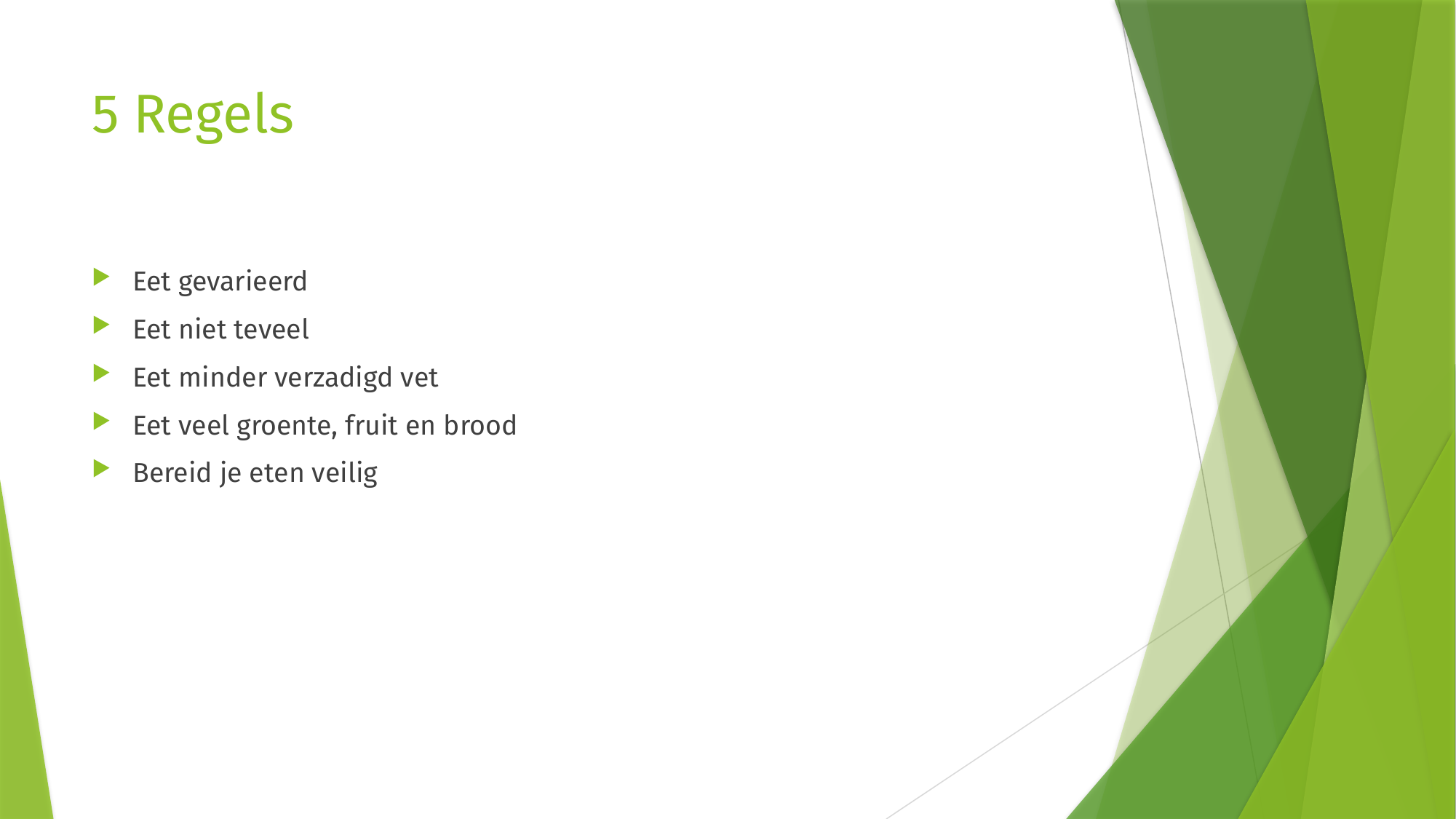

# 5 Regels
Eet gevarieerd
Eet niet teveel
Eet minder verzadigd vet
Eet veel groente, fruit en brood
Bereid je eten veilig